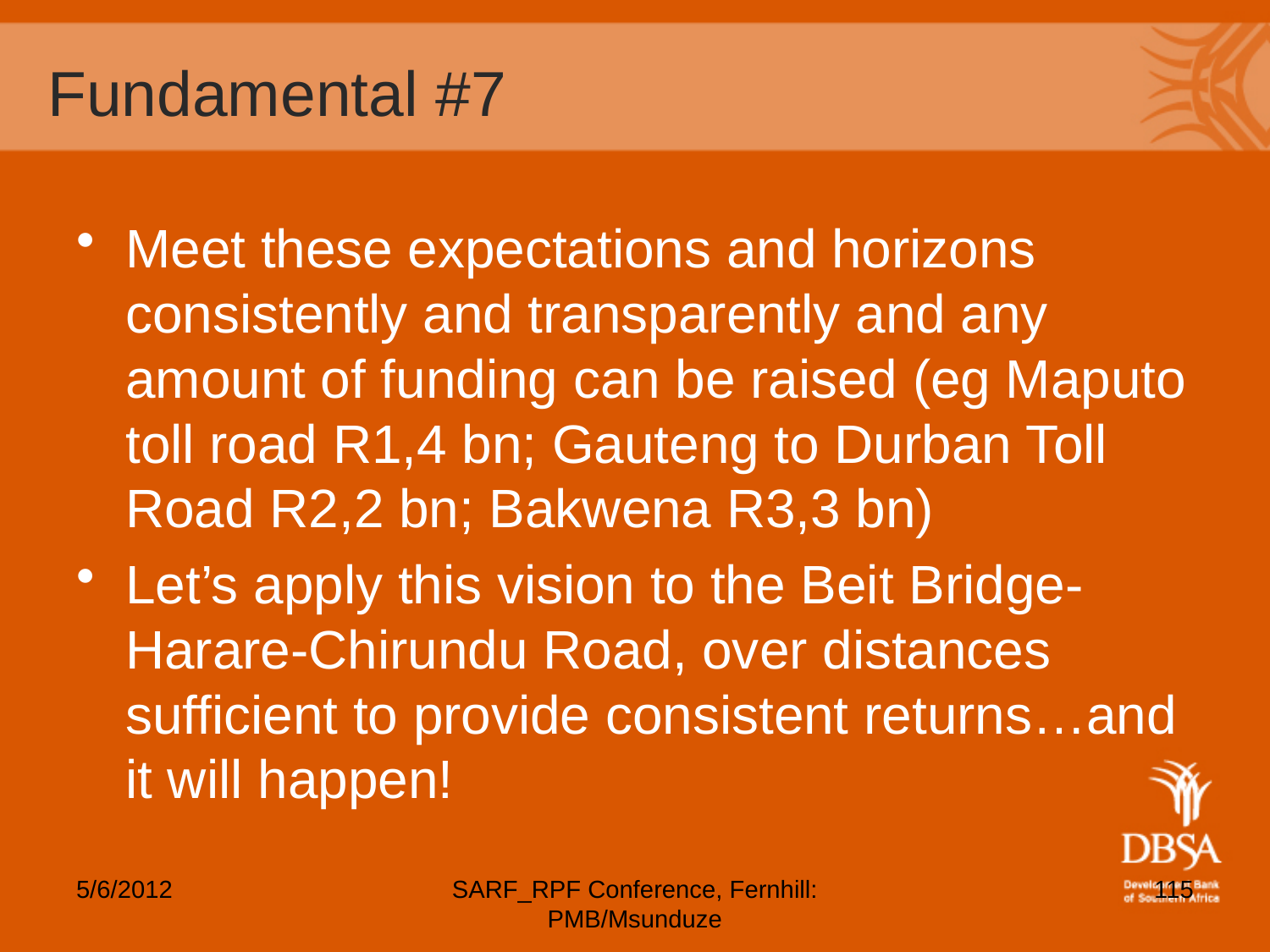

# Fundamental #7
Meet these expectations and horizons consistently and transparently and any amount of funding can be raised (eg Maputo toll road R1,4 bn; Gauteng to Durban Toll Road R2,2 bn; Bakwena R3,3 bn)
Let’s apply this vision to the Beit Bridge-Harare-Chirundu Road, over distances sufficient to provide consistent returns…and it will happen!
5/6/2012
SARF_RPF Conference, Fernhill: PMB/Msunduze
115